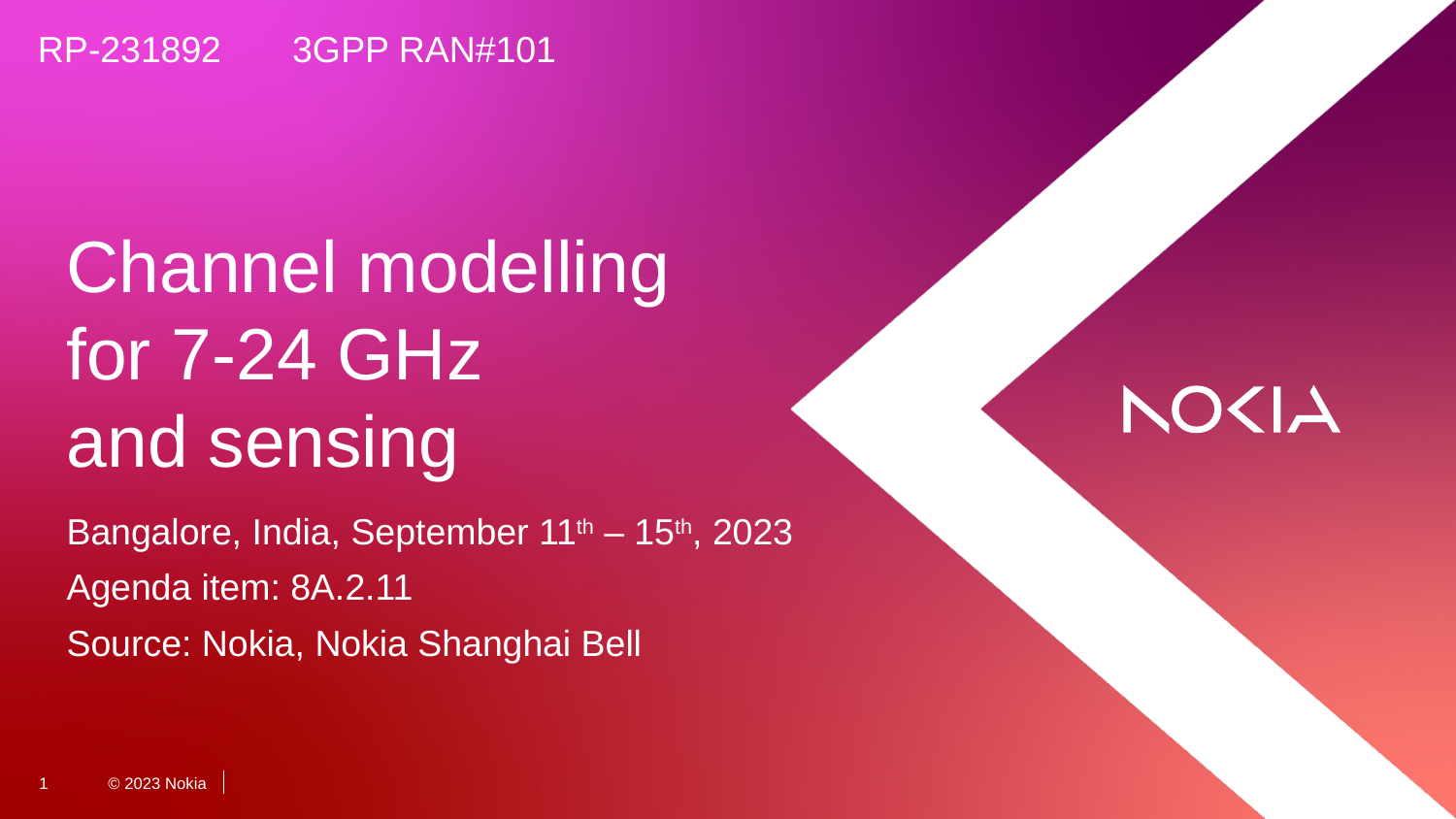

RP-231892       3GPP RAN#101
Channel modelling for 7-24 GHz and sensing
Bangalore, India, September 11th – 15th, 2023
Agenda item: 8A.2.11
Source: Nokia, Nokia Shanghai Bell